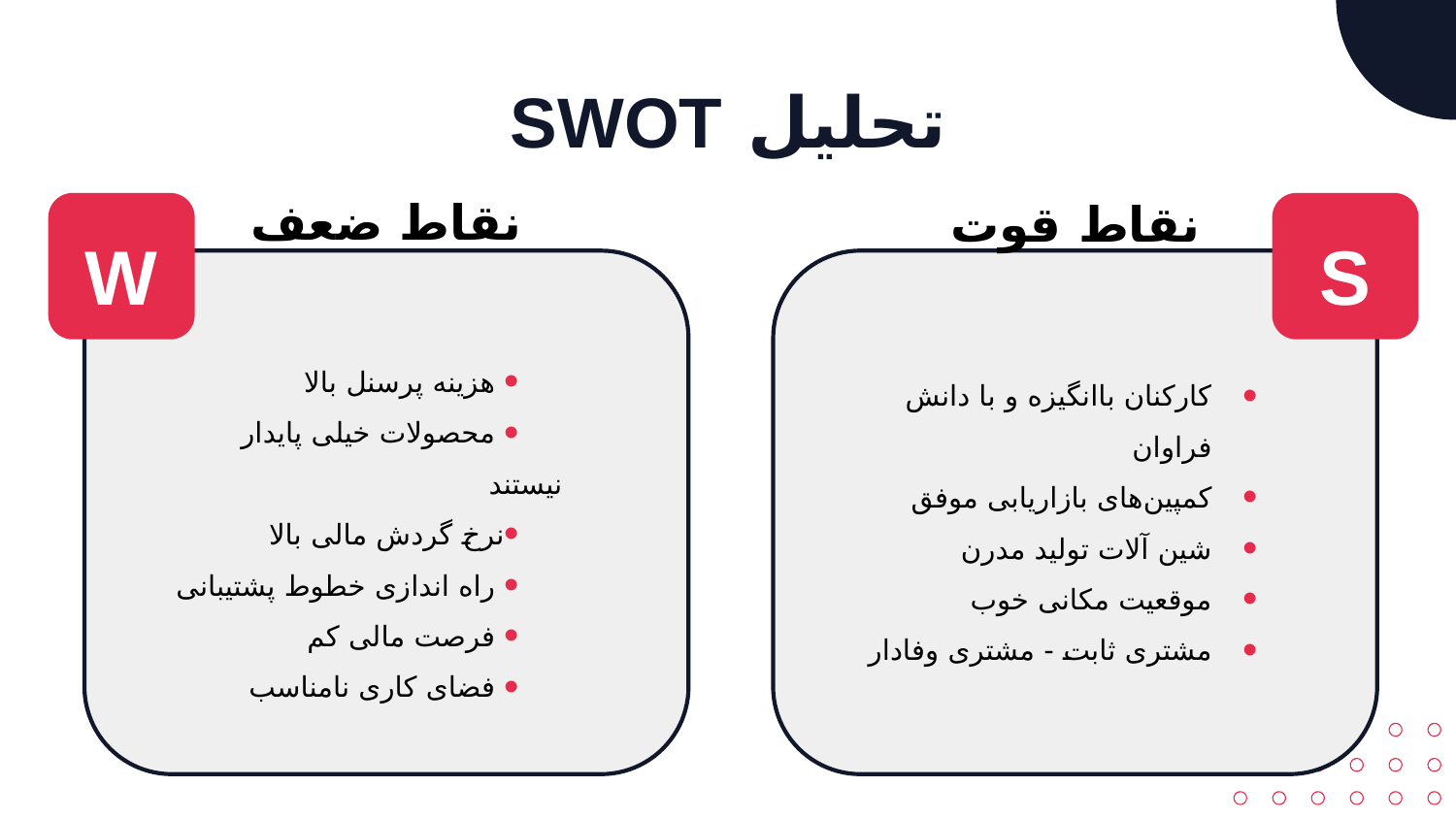

# تحلیل SWOT
نقاط ضعف
نقاط قوت

W

S

 هزینه پرسنل بالا
 محصولات خیلی پایدار نیستند
نرخ گردش مالی بالا
 راه اندازی خطوط پشتیبانی
 فرصت مالی کم
 فضای کاری نامناسب
کارکنان باانگیزه و با دانش فراوان
کمپین‌های بازاریابی موفق
شین آلات تولید مدرن
موقعیت مکانی خوب
مشتری ثابت - مشتری وفادار